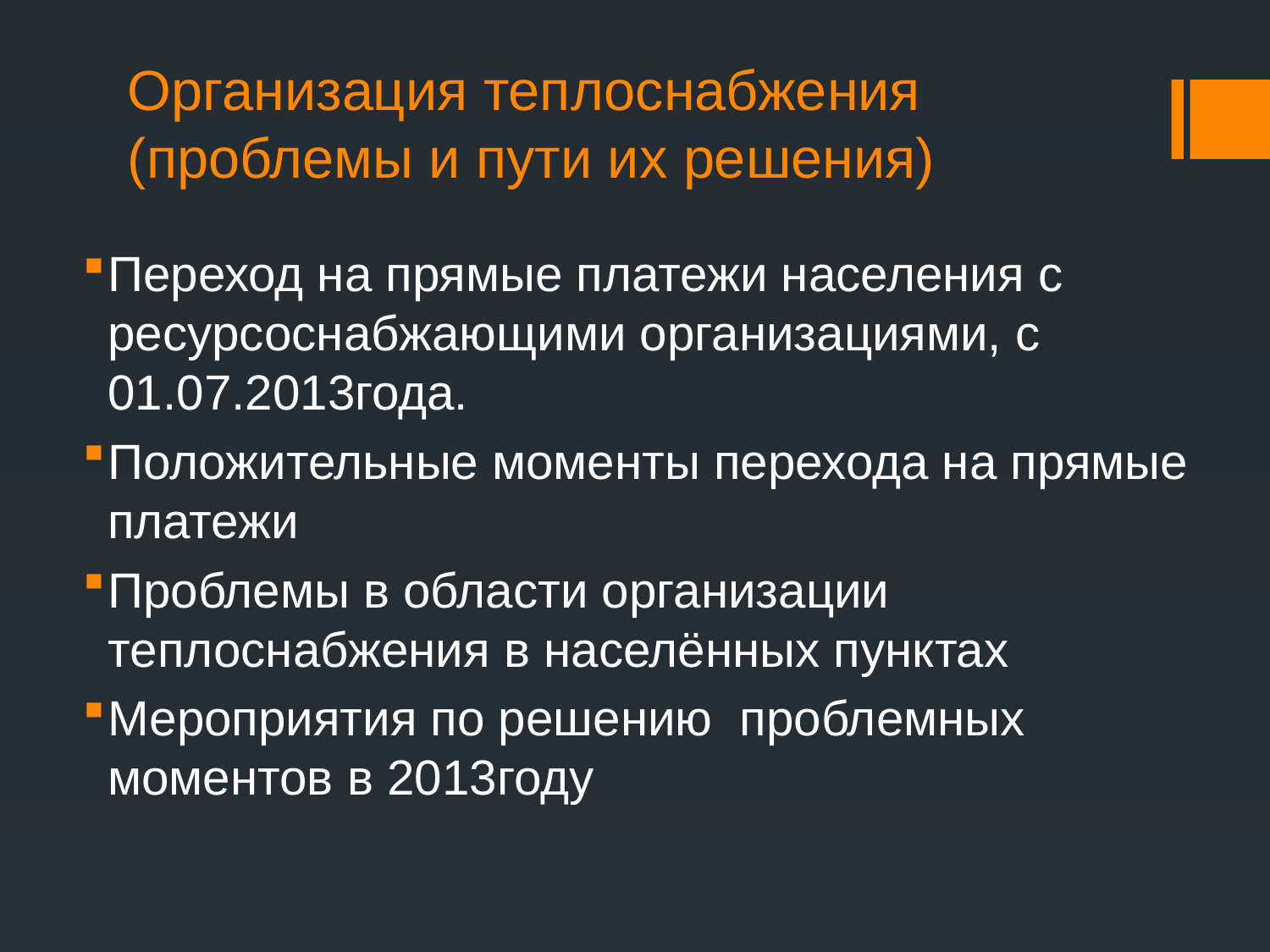

# Организация теплоснабжения (проблемы и пути их решения)
Переход на прямые платежи населения с ресурсоснабжающими организациями, с 01.07.2013года.
Положительные моменты перехода на прямые платежи
Проблемы в области организации теплоснабжения в населённых пунктах
Мероприятия по решению  проблемных моментов в 2013году